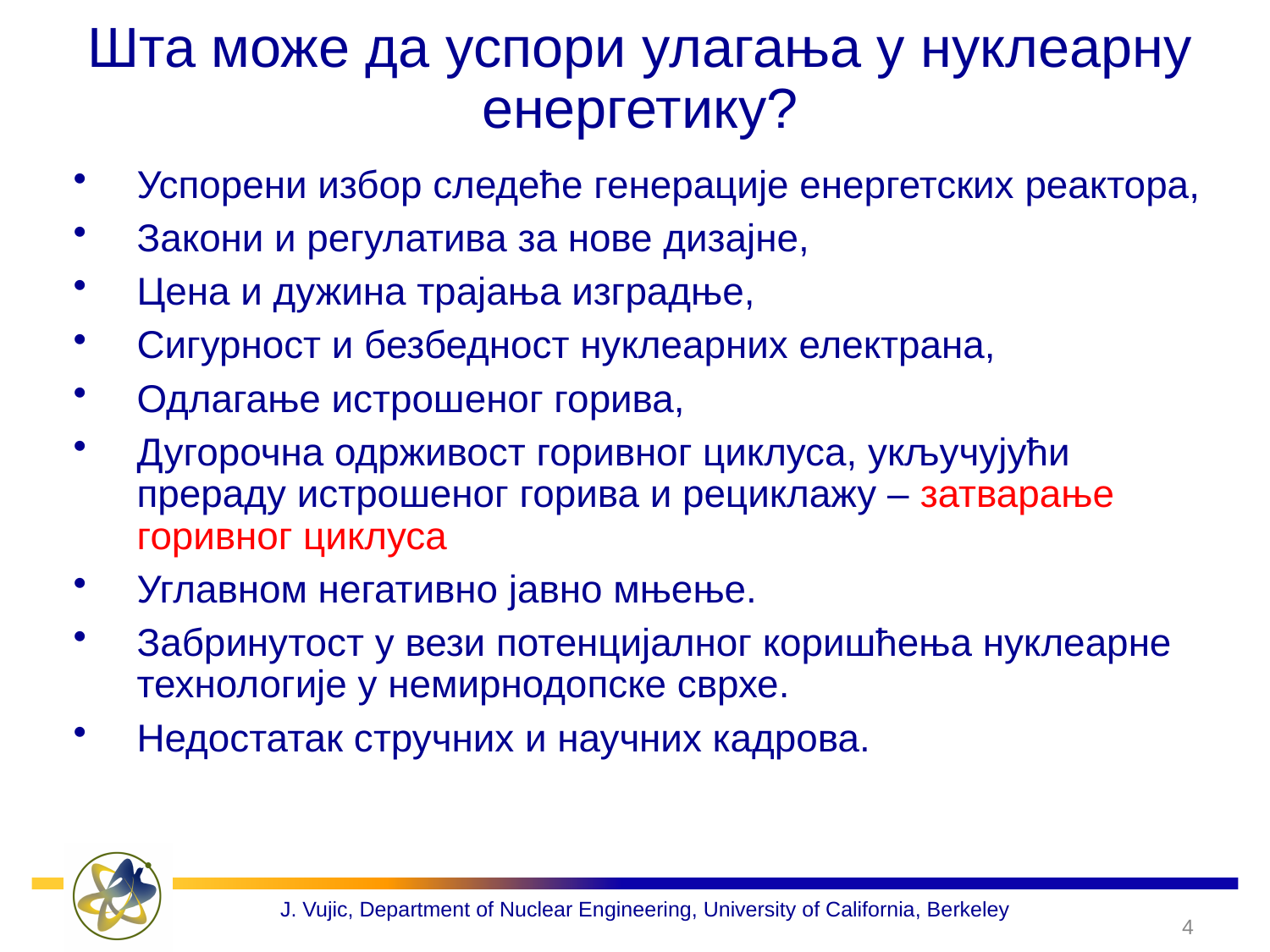

# Шта може да успори улагања у нуклеарну енергетику?
Успорени избор следеће генерације енергетских реактора,
Закони и регулатива за нове дизајне,
Цена и дужина трајања изградње,
Сигурност и безбедност нуклеарних електрана,
Одлагање истрошеног горива,
Дугорочна одрживост горивног циклуса, укључујући прераду истрошеног горива и рециклажу – затварање горивног циклуса
Углавном негативно јавно мњење.
Забринутост у вези потенцијалног коришћења нуклеарне технологије у немирнодопске сврхе.
Недостатак стручних и научних кадрова.

4